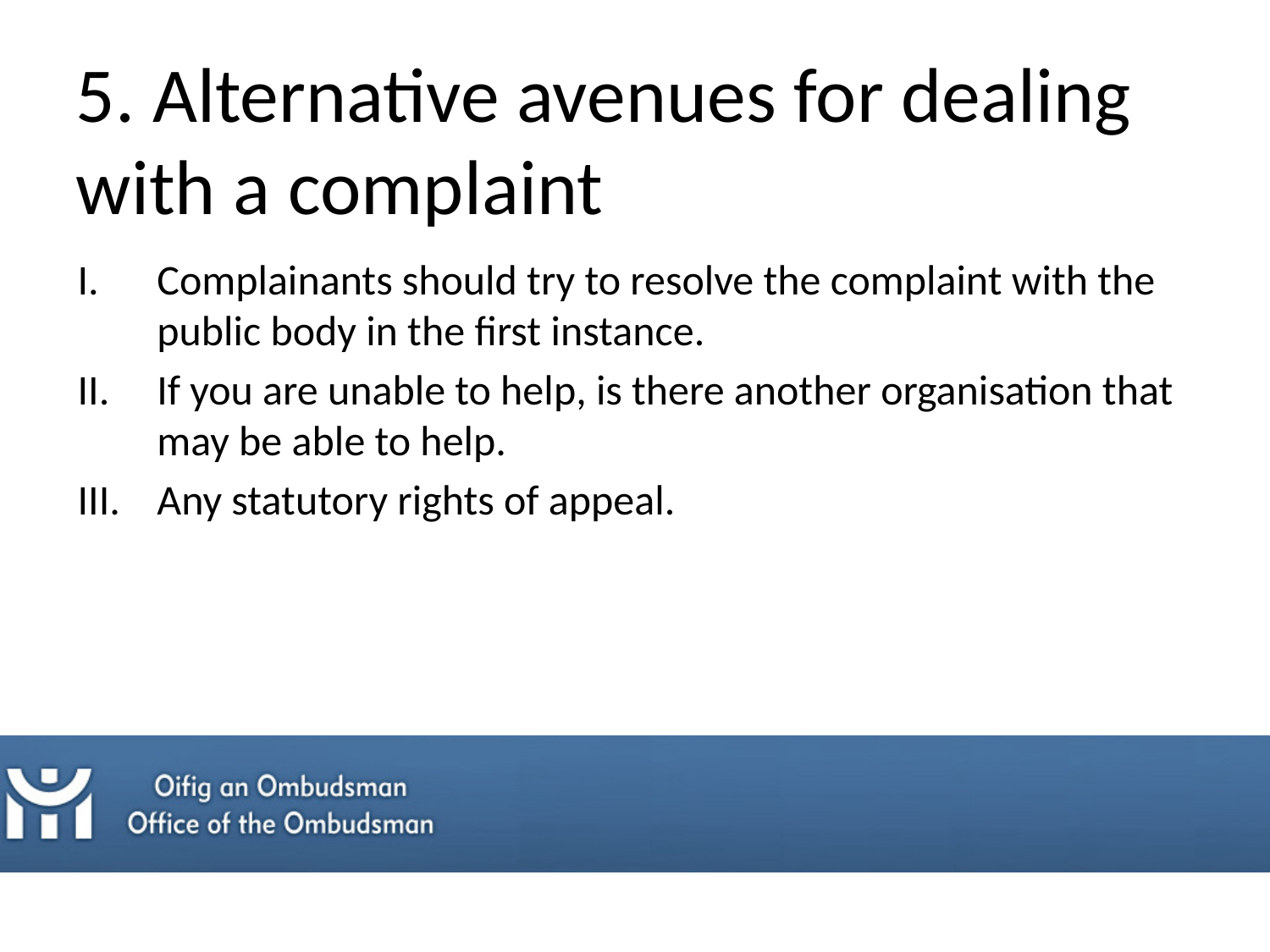

5. Alternative avenues for dealing with a complaint
Complainants should try to resolve the complaint with the public body in the first instance.
If you are unable to help, is there another organisation that may be able to help.
Any statutory rights of appeal.